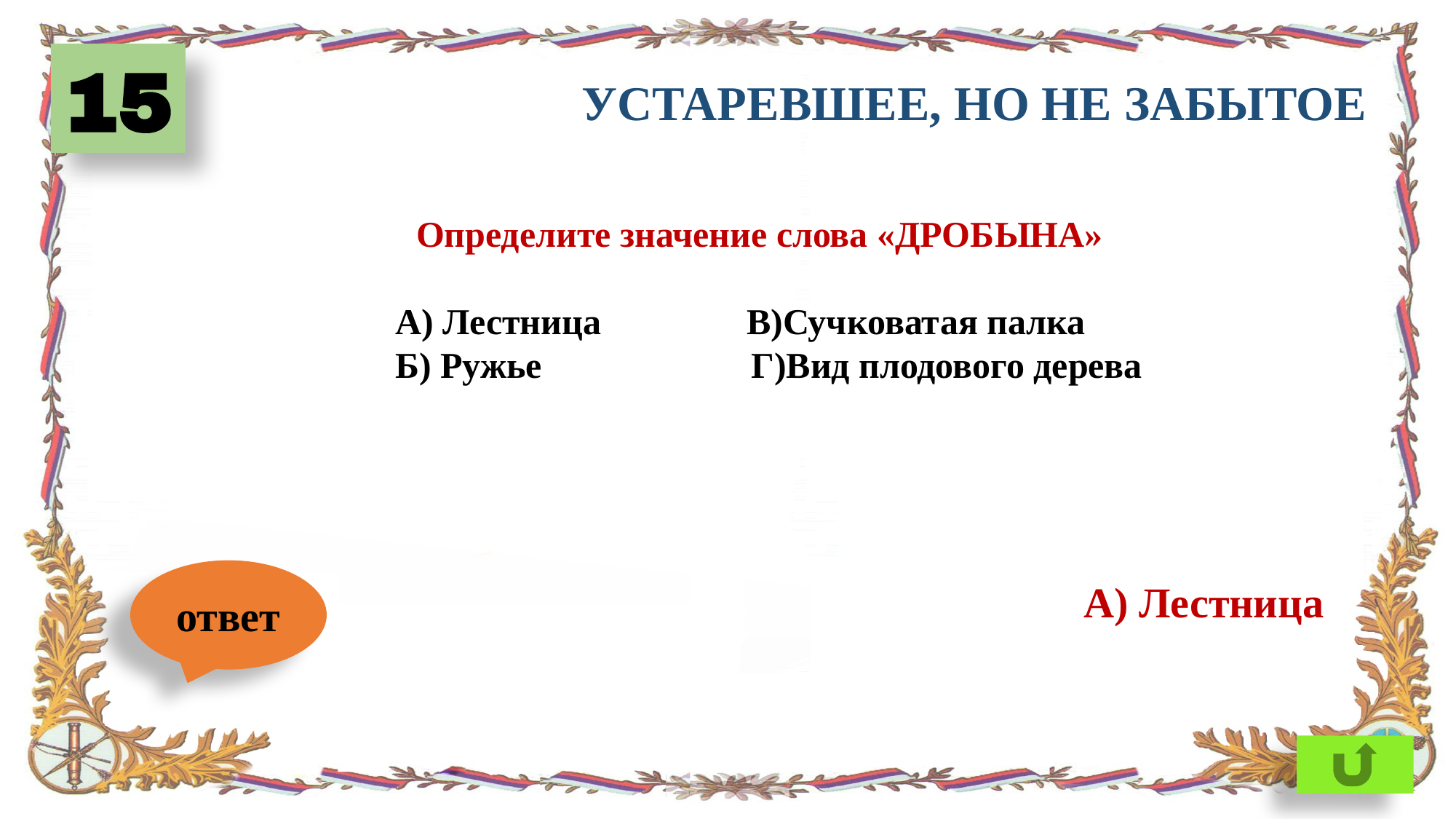

15
УСТАРЕВШЕЕ, НО НЕ ЗАБЫТОЕ
Определите значение слова «ДРОБЫНА»

                     А) Лестница                В)Сучковатая палка
                     Б) Ружье                       Г)Вид плодового дерева
ответ
А) Лестница